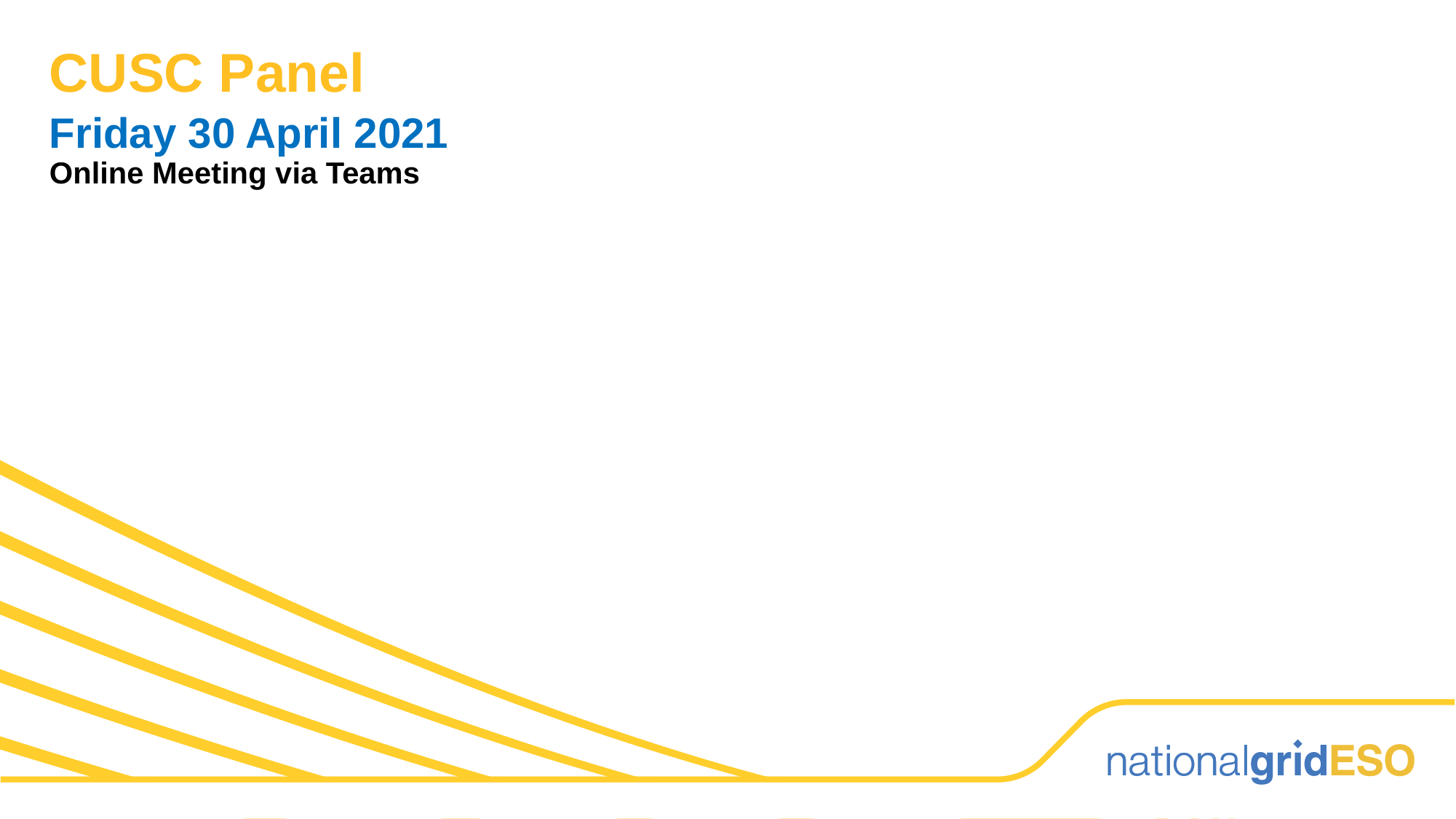

CUSC Panel
# Friday 30 April 2021
Online Meeting via Teams